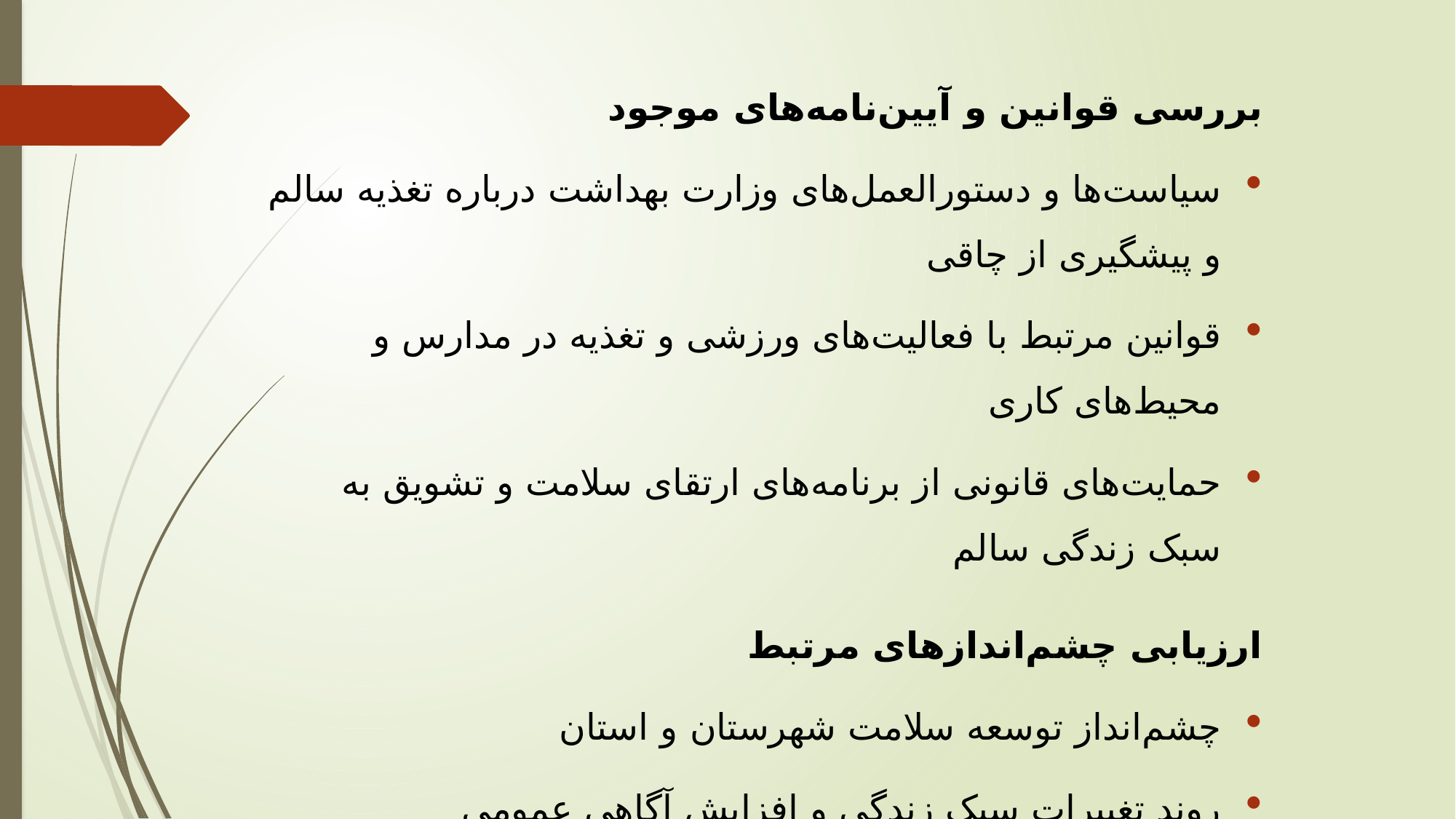

بررسی قوانین و آیین‌نامه‌های موجود
سیاست‌ها و دستورالعمل‌های وزارت بهداشت درباره تغذیه سالم و پیشگیری از چاقی
قوانین مرتبط با فعالیت‌های ورزشی و تغذیه در مدارس و محیط‌های کاری
حمایت‌های قانونی از برنامه‌های ارتقای سلامت و تشویق به سبک زندگی سالم
ارزیابی چشم‌اندازهای مرتبط
چشم‌انداز توسعه سلامت شهرستان و استان
روند تغییرات سبک زندگی و افزایش آگاهی عمومی
ظرفیت‌های موجود در نهادهای محلی و خیرین برای حمایت از برنامه